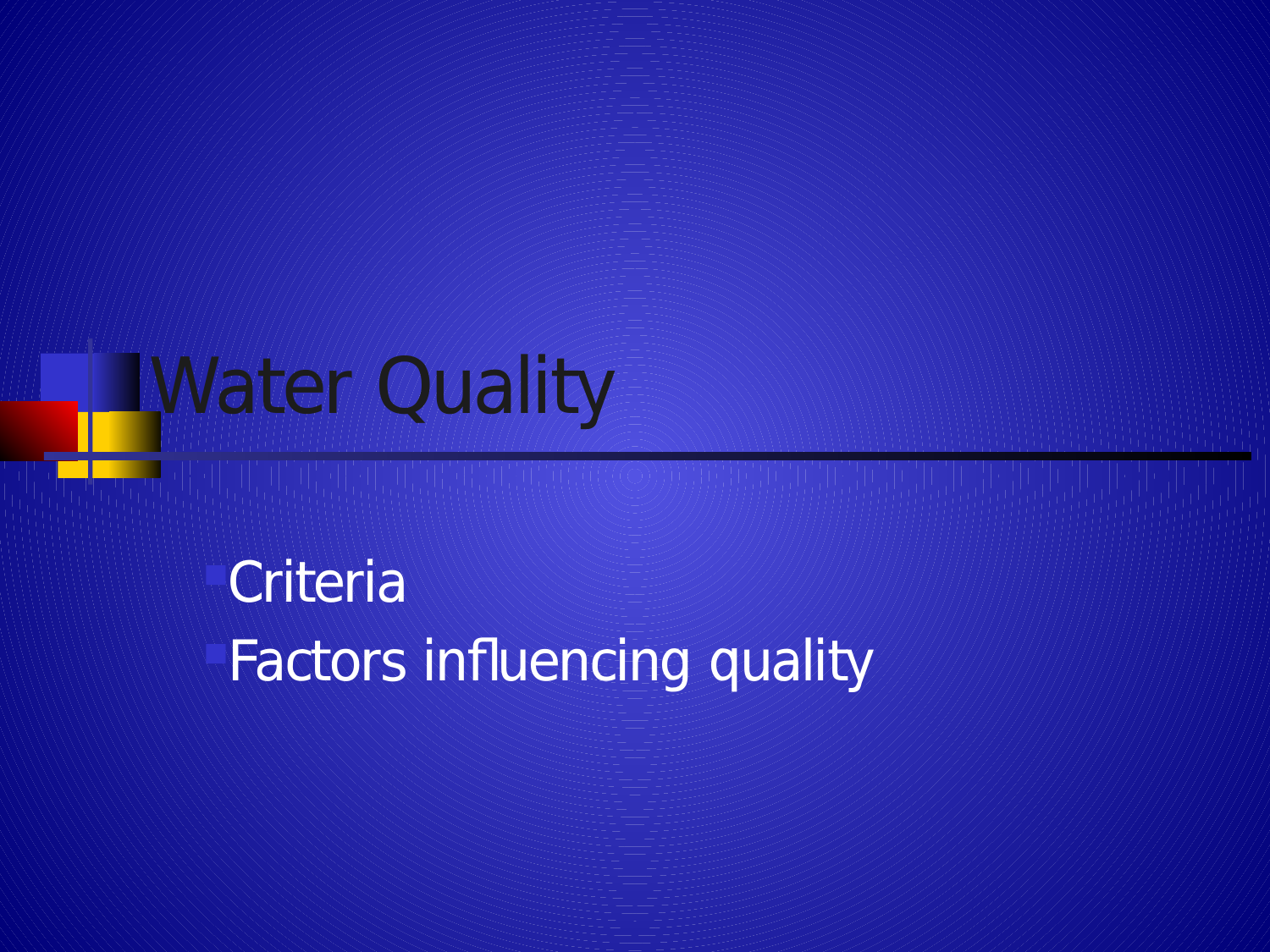

# Water Quality
Criteria
Factors influencing quality